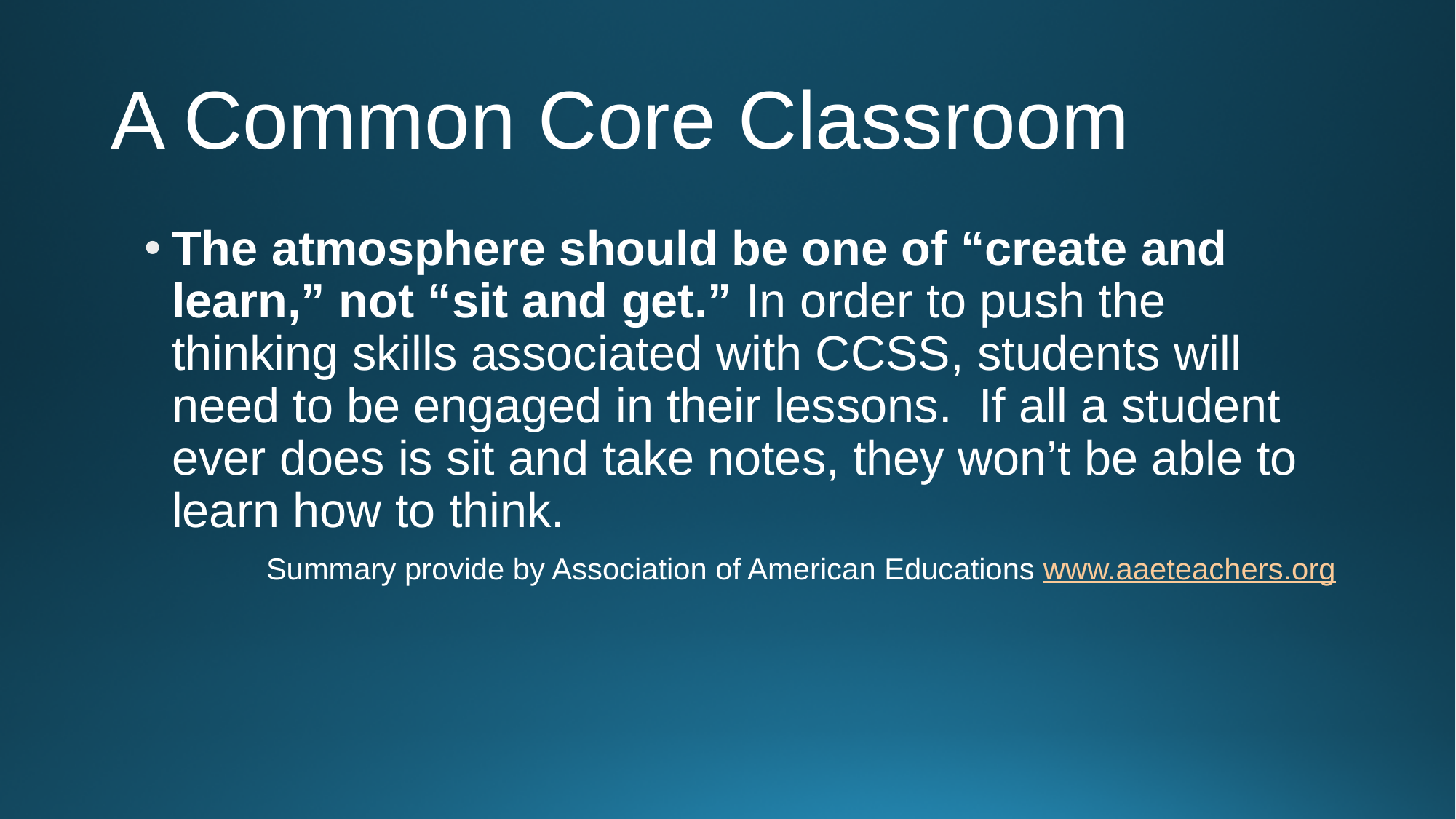

# A Common Core Classroom
The atmosphere should be one of “create and learn,” not “sit and get.” In order to push the thinking skills associated with CCSS, students will need to be engaged in their lessons.  If all a student ever does is sit and take notes, they won’t be able to learn how to think.
Summary provide by Association of American Educations www.aaeteachers.org